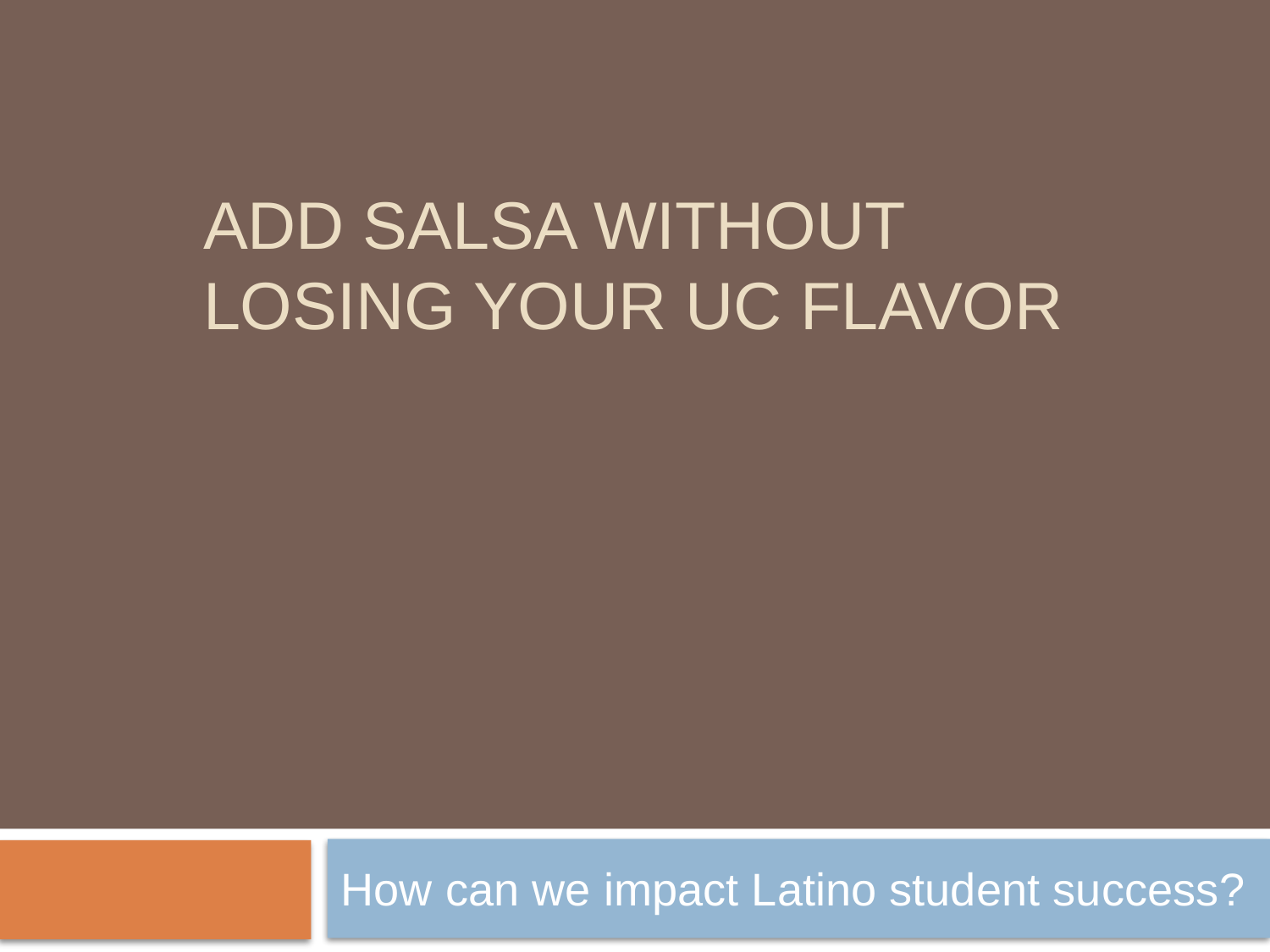

# Add Salsa without losing your UC flavor
How can we impact Latino student success?